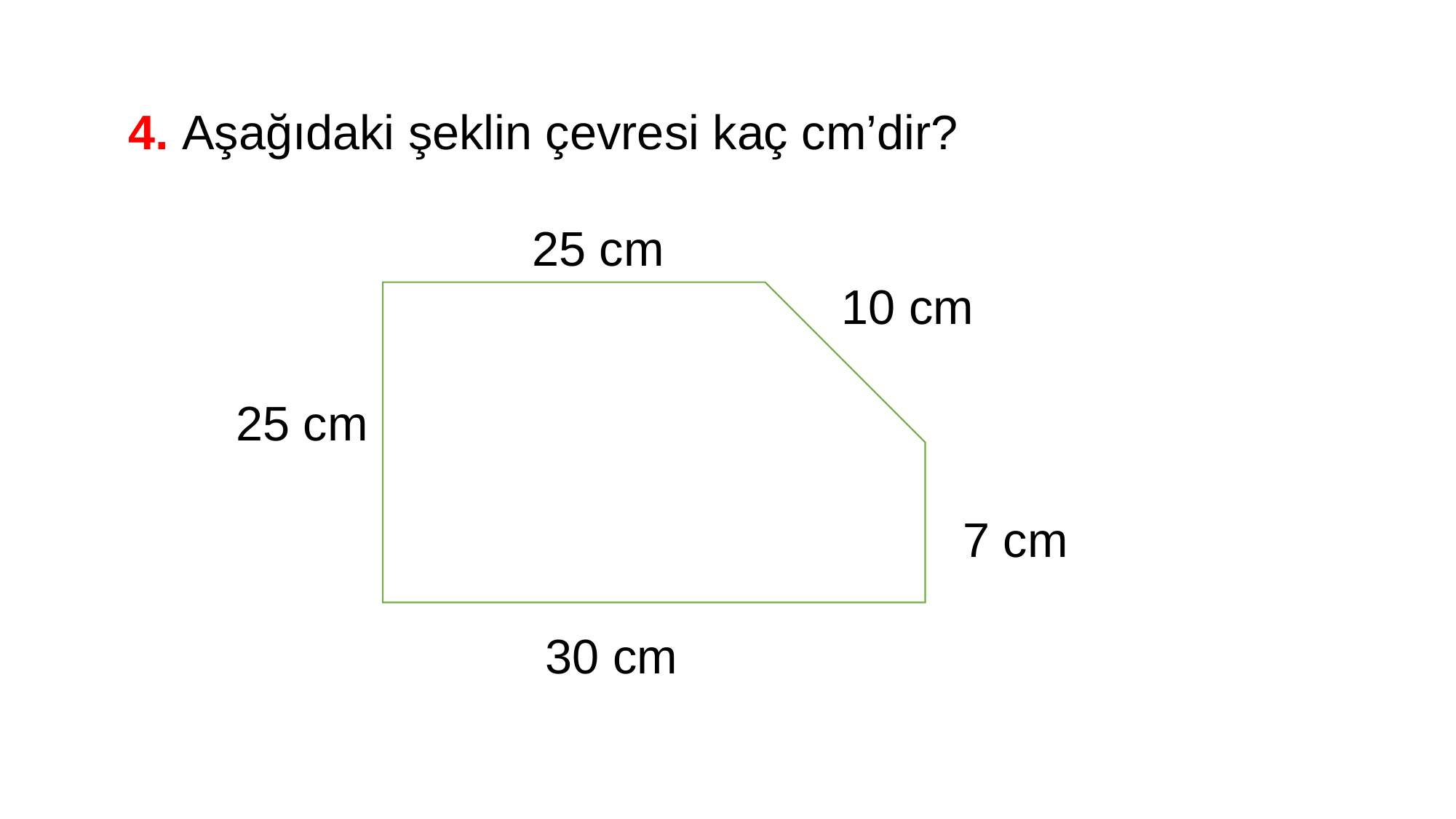

4. Aşağıdaki şeklin çevresi kaç cm’dir?

                              25 cm
                                                     10 cm

        25 cm

                                                              7 cm

                               30 cm